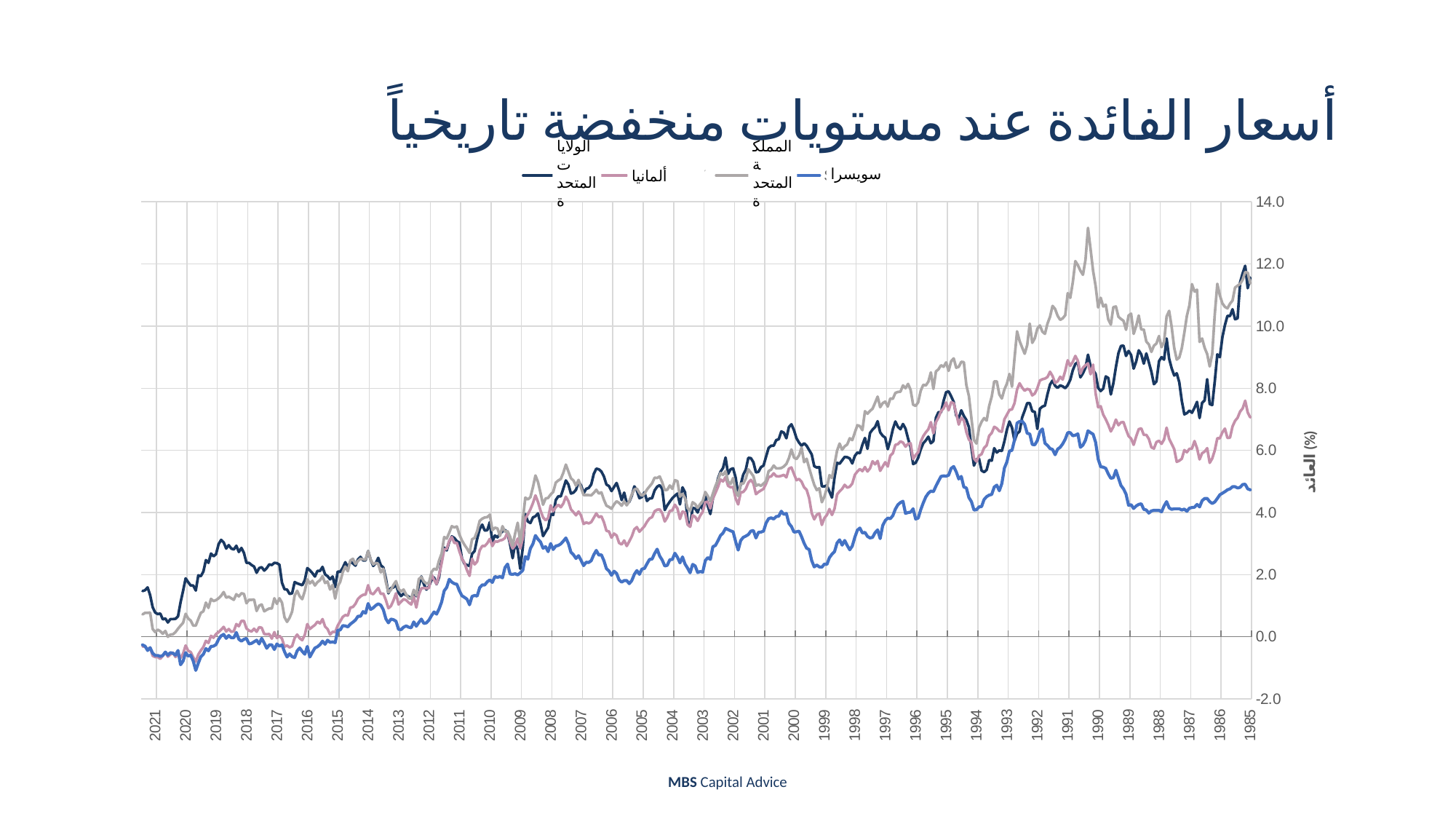

# أسعار الفائدة عند مستويات منخفضة تاريخياً

### Chart

| Category | US | GERMANY | UK | SWITZERLAND |
|---|---|---|---|---|
| 31047 | None | None | None | None |
| 31078 | 11.56 | 7.06 | 11.37 | 4.73 |
| 31106 | 11.22 | 7.22 | 11.72 | 4.76 |
| 31137 | 11.94 | 7.6 | 11.74 | 4.91 |
| 31167 | 11.7 | 7.35 | 11.49 | 4.9 |
| 31198 | 11.41 | 7.25 | 11.36 | 4.81 |
| 31228 | 10.25 | 7.05 | 11.3 | 4.79 |
| 31259 | 10.22 | 6.95 | 11.24 | 4.83 |
| 31290 | 10.54 | 6.77 | 10.82 | 4.83 |
| 31320 | 10.32 | 6.41 | 10.72 | 4.76 |
| 31351 | 10.33 | 6.4 | 10.57 | 4.73 |
| 31381 | 10.03 | 6.7 | 10.62 | 4.67 |
| 31412 | 9.64 | 6.58 | 10.73 | 4.62 |
| 31443 | 9.0 | 6.39 | 10.99 | 4.57 |
| 31471 | 9.09 | 6.39 | 11.36 | 4.45 |
| 31502 | 8.22 | 6.0 | 10.38 | 4.34 |
| 31532 | 7.46 | 5.74 | 9.11 | 4.29 |
| 31563 | 7.49 | 5.6 | 8.7 | 4.35 |
| 31593 | 8.29 | 6.07 | 9.1 | 4.45 |
| 31624 | 7.61 | 5.96 | 9.3 | 4.45 |
| 31655 | 7.53 | 5.91 | 9.6 | 4.38 |
| 31685 | 7.04 | 5.71 | 9.49 | 4.18 |
| 31716 | 7.56 | 6.07 | 11.17 | 4.26 |
| 31746 | 7.37 | 6.3 | 11.11 | 4.17 |
| 31777 | 7.21 | 6.06 | 11.35 | 4.16 |
| 31808 | 7.28 | 6.05 | 10.67 | 4.14 |
| 31836 | 7.2 | 5.94 | 10.33 | 4.04 |
| 31867 | 7.16 | 6.01 | 9.79 | 4.11 |
| 31897 | 7.59 | 5.73 | 9.29 | 4.08 |
| 31928 | 8.19 | 5.67 | 8.99 | 4.12 |
| 31958 | 8.48 | 5.63 | 8.92 | 4.12 |
| 31989 | 8.41 | 6.04 | 9.3 | 4.12 |
| 32020 | 8.64 | 6.21 | 9.97 | 4.1 |
| 32050 | 8.95 | 6.37 | 10.49 | 4.15 |
| 32081 | 9.6 | 6.73 | 10.31 | 4.35 |
| 32111 | 8.92 | 6.35 | 9.49 | 4.21 |
| 32142 | 9.0 | 6.21 | 9.32 | 4.02 |
| 32173 | 8.87 | 6.31 | 9.68 | 4.07 |
| 32202 | 8.22 | 6.27 | 9.44 | 4.07 |
| 32233 | 8.13 | 6.06 | 9.37 | 4.07 |
| 32263 | 8.53 | 6.1 | 9.17 | 4.05 |
| 32294 | 8.83 | 6.37 | 9.41 | 3.98 |
| 32324 | 9.12 | 6.5 | 9.5 | 4.08 |
| 32355 | 8.79 | 6.5 | 9.89 | 4.1 |
| 32386 | 9.09 | 6.71 | 9.89 | 4.28 |
| 32416 | 9.22 | 6.68 | 10.34 | 4.26 |
| 32447 | 8.86 | 6.45 | 10.0 | 4.21 |
| 32477 | 8.63 | 6.18 | 9.75 | 4.13 |
| 32508 | 9.07 | 6.38 | 10.4 | 4.25 |
| 32539 | 9.2 | 6.46 | 10.34 | 4.23 |
| 32567 | 9.04 | 6.67 | 9.88 | 4.59 |
| 32598 | 9.37 | 6.91 | 10.17 | 4.76 |
| 32628 | 9.36 | 6.9 | 10.23 | 4.87 |
| 32659 | 9.13 | 6.81 | 10.3 | 5.11 |
| 32689 | 8.68 | 6.99 | 10.63 | 5.36 |
| 32720 | 8.16 | 6.76 | 10.61 | 5.12 |
| 32751 | 7.8 | 6.61 | 10.05 | 5.1 |
| 32781 | 8.33 | 6.82 | 10.21 | 5.24 |
| 32812 | 8.38 | 7.0 | 10.69 | 5.42 |
| 32842 | 7.99 | 7.15 | 10.63 | 5.46 |
| 32873 | 7.91 | 7.42 | 10.91 | 5.47 |
| 32904 | 8.01 | 7.39 | 10.6 | 5.72 |
| 32932 | 8.46 | 7.83 | 11.29 | 6.26 |
| 32963 | 8.59 | 8.76 | 11.78 | 6.52 |
| 32993 | 8.71 | 8.45 | 12.48 | 6.57 |
| 33024 | 9.08 | 8.8 | 13.16 | 6.63 |
| 33054 | 8.66 | 8.74 | 12.13 | 6.33 |
| 33085 | 8.48 | 8.66 | 11.65 | 6.17 |
| 33116 | 8.35 | 8.47 | 11.78 | 6.1 |
| 33146 | 8.84 | 8.88 | 11.96 | 6.53 |
| 33177 | 8.78 | 9.04 | 12.09 | 6.49 |
| 33207 | 8.58 | 8.85 | 11.41 | 6.47 |
| 33238 | 8.27 | 8.72 | 10.91 | 6.57 |
| 33269 | 8.1 | 8.9 | 11.06 | 6.57 |
| 33297 | 8.0 | 8.56 | 10.35 | 6.36 |
| 33328 | 8.06 | 8.28 | 10.25 | 6.21 |
| 33358 | 8.09 | 8.37 | 10.2 | 6.1 |
| 33389 | 8.01 | 8.22 | 10.33 | 6.04 |
| 33419 | 8.08 | 8.17 | 10.55 | 5.86 |
| 33450 | 8.25 | 8.39 | 10.65 | 6.03 |
| 33481 | 8.12 | 8.53 | 10.3 | 6.06 |
| 33511 | 7.81 | 8.36 | 10.08 | 6.16 |
| 33542 | 7.44 | 8.31 | 9.75 | 6.23 |
| 33572 | 7.41 | 8.29 | 9.82 | 6.69 |
| 33603 | 7.34 | 8.25 | 10.02 | 6.6 |
| 33634 | 6.69 | 8.0 | 9.92 | 6.32 |
| 33663 | 7.24 | 7.83 | 9.61 | 6.18 |
| 33694 | 7.26 | 7.77 | 9.46 | 6.19 |
| 33724 | 7.52 | 7.95 | 10.08 | 6.53 |
| 33755 | 7.52 | 7.98 | 9.39 | 6.55 |
| 33785 | 7.28 | 7.92 | 9.11 | 6.84 |
| 33816 | 7.06 | 8.02 | 9.31 | 6.94 |
| 33847 | 6.61 | 8.16 | 9.52 | 6.93 |
| 33877 | 6.54 | 7.96 | 9.83 | 6.88 |
| 33908 | 6.31 | 7.52 | 8.97 | 6.34 |
| 33938 | 6.73 | 7.32 | 8.05 | 6.0 |
| 33969 | 6.93 | 7.3 | 8.46 | 5.98 |
| 34000 | 6.67 | 7.15 | 8.15 | 5.63 |
| 34028 | 6.29 | 7.0 | 7.96 | 5.43 |
| 34059 | 5.98 | 6.6 | 7.67 | 4.93 |
| 34089 | 6.0 | 6.62 | 7.8 | 4.7 |
| 34120 | 5.93 | 6.71 | 8.22 | 4.88 |
| 34150 | 6.07 | 6.76 | 8.22 | 4.82 |
| 34181 | 5.67 | 6.56 | 7.73 | 4.58 |
| 34212 | 5.69 | 6.47 | 7.43 | 4.56 |
| 34242 | 5.37 | 6.16 | 6.96 | 4.51 |
| 34273 | 5.3 | 6.08 | 7.04 | 4.42 |
| 34303 | 5.35 | 5.88 | 6.92 | 4.19 |
| 34334 | 5.73 | 5.83 | 6.73 | 4.18 |
| 34365 | 5.71 | 5.64 | 6.22 | 4.09 |
| 34393 | 5.51 | 5.74 | 6.33 | 4.08 |
| 34424 | 6.09 | 6.26 | 7.03 | 4.35 |
| 34454 | 6.75 | 6.35 | 7.75 | 4.48 |
| 34485 | 6.98 | 6.59 | 8.1 | 4.79 |
| 34515 | 7.11 | 6.97 | 8.84 | 4.82 |
| 34546 | 7.29 | 7.05 | 8.85 | 5.16 |
| 34577 | 7.04 | 6.83 | 8.69 | 5.08 |
| 34607 | 7.12 | 7.19 | 8.66 | 5.31 |
| 34638 | 7.56 | 7.52 | 8.96 | 5.48 |
| 34668 | 7.74 | 7.55 | 8.87 | 5.42 |
| 34699 | 7.9 | 7.29 | 8.56 | 5.2 |
| 34730 | 7.87 | 7.54 | 8.83 | 5.17 |
| 34758 | 7.59 | 7.35 | 8.69 | 5.18 |
| 34789 | 7.22 | 7.26 | 8.74 | 5.16 |
| 34819 | 7.23 | 7.06 | 8.61 | 5.01 |
| 34850 | 7.05 | 6.91 | 8.54 | 4.85 |
| 34880 | 6.3 | 6.55 | 7.98 | 4.67 |
| 34911 | 6.23 | 6.91 | 8.51 | 4.69 |
| 34942 | 6.44 | 6.68 | 8.21 | 4.62 |
| 34972 | 6.32 | 6.58 | 8.09 | 4.5 |
| 35003 | 6.23 | 6.46 | 8.11 | 4.31 |
| 35033 | 6.03 | 6.28 | 7.92 | 4.09 |
| 35064 | 5.76 | 5.94 | 7.55 | 3.82 |
| 35095 | 5.6 | 5.85 | 7.43 | 3.79 |
| 35124 | 5.56 | 5.72 | 7.47 | 4.12 |
| 35155 | 6.1 | 6.23 | 7.95 | 4.01 |
| 35185 | 6.38 | 6.21 | 8.14 | 4.0 |
| 35216 | 6.7 | 6.12 | 8.0 | 3.97 |
| 35246 | 6.85 | 6.25 | 8.09 | 4.36 |
| 35277 | 6.68 | 6.29 | 7.89 | 4.32 |
| 35308 | 6.76 | 6.2 | 7.88 | 4.25 |
| 35338 | 6.93 | 6.18 | 7.85 | 4.11 |
| 35369 | 6.68 | 5.91 | 7.66 | 3.9 |
| 35399 | 6.32 | 5.83 | 7.67 | 3.8 |
| 35430 | 6.04 | 5.48 | 7.41 | 3.82 |
| 35461 | 6.41 | 5.62 | 7.57 | 3.74 |
| 35489 | 6.47 | 5.48 | 7.52 | 3.58 |
| 35520 | 6.58 | 5.34 | 7.39 | 3.16 |
| 35550 | 6.94 | 5.66 | 7.73 | 3.44 |
| 35581 | 6.75 | 5.55 | 7.53 | 3.35 |
| 35611 | 6.67 | 5.65 | 7.34 | 3.2 |
| 35642 | 6.56 | 5.42 | 7.27 | 3.18 |
| 35673 | 6.05 | 5.32 | 7.18 | 3.23 |
| 35703 | 6.4 | 5.46 | 7.26 | 3.36 |
| 35734 | 6.18 | 5.33 | 6.65 | 3.34 |
| 35764 | 5.91 | 5.4 | 6.78 | 3.5 |
| 35795 | 5.93 | 5.32 | 6.81 | 3.43 |
| 35826 | 5.82 | 5.21 | 6.57 | 3.2 |
| 35854 | 5.58 | 4.93 | 6.33 | 2.92 |
| 35885 | 5.74 | 4.83 | 6.39 | 2.8 |
| 35915 | 5.78 | 4.8 | 6.19 | 2.94 |
| 35946 | 5.79 | 4.89 | 6.13 | 3.1 |
| 35976 | 5.68 | 4.76 | 6.02 | 2.95 |
| 36007 | 5.57 | 4.68 | 6.22 | 3.12 |
| 36038 | 5.6 | 4.58 | 5.99 | 3.02 |
| 36068 | 5.13 | 4.12 | 5.55 | 2.74 |
| 36099 | 4.48 | 3.92 | 5.11 | 2.66 |
| 36129 | 4.67 | 4.11 | 5.2 | 2.55 |
| 36160 | 4.87 | 3.92 | 4.79 | 2.33 |
| 36191 | 4.84 | 3.82 | 4.51 | 2.34 |
| 36219 | 4.84 | 3.6 | 4.33 | 2.24 |
| 36250 | 5.46 | 3.97 | 4.78 | 2.25 |
| 36280 | 5.45 | 3.93 | 4.72 | 2.31 |
| 36311 | 5.49 | 3.78 | 4.89 | 2.25 |
| 36341 | 5.87 | 3.98 | 5.15 | 2.45 |
| 36372 | 6.01 | 4.46 | 5.43 | 2.81 |
| 36403 | 6.15 | 4.73 | 5.73 | 2.85 |
| 36433 | 6.23 | 4.81 | 5.62 | 3.01 |
| 36464 | 6.15 | 4.99 | 6.09 | 3.22 |
| 36494 | 6.25 | 5.08 | 5.84 | 3.4 |
| 36525 | 6.39 | 5.04 | 5.72 | 3.38 |
| 36556 | 6.65 | 5.24 | 5.77 | 3.37 |
| 36585 | 6.84 | 5.45 | 6.03 | 3.55 |
| 36616 | 6.75 | 5.41 | 5.75 | 3.65 |
| 36646 | 6.39 | 5.13 | 5.56 | 3.97 |
| 36677 | 6.57 | 5.21 | 5.48 | 3.94 |
| 36707 | 6.61 | 5.18 | 5.43 | 4.04 |
| 36738 | 6.36 | 5.16 | 5.42 | 3.88 |
| 36769 | 6.33 | 5.17 | 5.42 | 3.87 |
| 36799 | 6.15 | 5.26 | 5.51 | 3.79 |
| 36830 | 6.15 | 5.16 | 5.38 | 3.83 |
| 36860 | 6.08 | 5.14 | 5.33 | 3.8 |
| 36891 | 5.8 | 4.93 | 5.01 | 3.66 |
| 36922 | 5.51 | 4.76 | 4.93 | 3.4 |
| 36950 | 5.46 | 4.71 | 4.86 | 3.37 |
| 36981 | 5.31 | 4.66 | 4.9 | 3.36 |
| 37011 | 5.29 | 4.59 | 4.86 | 3.18 |
| 37042 | 5.62 | 4.94 | 5.17 | 3.42 |
| 37072 | 5.75 | 5.05 | 5.28 | 3.4 |
| 37103 | 5.76 | 4.96 | 5.39 | 3.29 |
| 37134 | 5.38 | 4.76 | 5.09 | 3.24 |
| 37164 | 5.22 | 4.66 | 4.93 | 3.2 |
| 37195 | 4.9 | 4.65 | 4.93 | 3.1 |
| 37225 | 4.57 | 4.26 | 4.53 | 2.79 |
| 37256 | 5.12 | 4.45 | 4.69 | 3.06 |
| 37287 | 5.42 | 4.82 | 5.11 | 3.38 |
| 37315 | 5.39 | 4.81 | 4.92 | 3.41 |
| 37346 | 5.24 | 4.86 | 5.0 | 3.45 |
| 37376 | 5.77 | 5.14 | 5.33 | 3.49 |
| 37407 | 5.43 | 5.0 | 5.21 | 3.34 |
| 37437 | 5.31 | 5.06 | 5.27 | 3.26 |
| 37468 | 5.09 | 4.82 | 5.04 | 3.09 |
| 37499 | 4.69 | 4.63 | 4.85 | 2.94 |
| 37529 | 4.45 | 4.45 | 4.61 | 2.9 |
| 37560 | 3.95 | 4.13 | 4.36 | 2.49 |
| 37590 | 4.21 | 4.35 | 4.53 | 2.55 |
| 37621 | 4.53 | 4.33 | 4.66 | 2.45 |
| 37652 | 4.1 | 4.02 | 4.37 | 2.08 |
| 37680 | 4.26 | 3.9 | 4.27 | 2.1 |
| 37711 | 4.0 | 3.73 | 4.15 | 2.07 |
| 37741 | 4.13 | 3.86 | 4.27 | 2.28 |
| 37772 | 4.15 | 3.91 | 4.33 | 2.33 |
| 37802 | 3.56 | 3.54 | 4.05 | 2.06 |
| 37833 | 3.73 | 3.61 | 4.14 | 2.21 |
| 37864 | 4.65 | 4.0 | 4.46 | 2.34 |
| 37894 | 4.81 | 4.03 | 4.6 | 2.57 |
| 37925 | 4.26 | 3.79 | 4.51 | 2.38 |
| 37955 | 4.61 | 4.13 | 5.01 | 2.56 |
| 37986 | 4.54 | 4.25 | 5.04 | 2.69 |
| 38017 | 4.46 | 4.07 | 4.76 | 2.49 |
| 38046 | 4.35 | 4.05 | 4.87 | 2.48 |
| 38077 | 4.23 | 3.84 | 4.73 | 2.3 |
| 38107 | 4.08 | 3.71 | 4.72 | 2.28 |
| 38138 | 4.76 | 3.98 | 4.97 | 2.47 |
| 38168 | 4.88 | 4.1 | 5.16 | 2.6 |
| 38199 | 4.83 | 4.09 | 5.11 | 2.82 |
| 38230 | 4.71 | 4.04 | 5.12 | 2.68 |
| 38260 | 4.46 | 3.85 | 4.94 | 2.5 |
| 38291 | 4.45 | 3.81 | 4.84 | 2.49 |
| 38321 | 4.37 | 3.7 | 4.74 | 2.35 |
| 38352 | 4.65 | 3.56 | 4.6 | 2.2 |
| 38383 | 4.5 | 3.47 | 4.54 | 2.18 |
| 38411 | 4.46 | 3.38 | 4.63 | 2.01 |
| 38442 | 4.71 | 3.53 | 4.77 | 2.13 |
| 38472 | 4.84 | 3.46 | 4.74 | 2.01 |
| 38503 | 4.54 | 3.23 | 4.58 | 1.81 |
| 38533 | 4.34 | 3.07 | 4.36 | 1.71 |
| 38564 | 4.3 | 2.92 | 4.23 | 1.81 |
| 38595 | 4.64 | 3.1 | 4.36 | 1.81 |
| 38625 | 4.4 | 2.97 | 4.22 | 1.76 |
| 38656 | 4.71 | 3.02 | 4.31 | 1.83 |
| 38686 | 4.95 | 3.26 | 4.36 | 2.04 |
| 38717 | 4.82 | 3.32 | 4.26 | 2.11 |
| 38748 | 4.69 | 3.19 | 4.12 | 1.98 |
| 38776 | 4.85 | 3.39 | 4.18 | 2.12 |
| 38807 | 4.9 | 3.41 | 4.22 | 2.19 |
| 38837 | 5.16 | 3.69 | 4.41 | 2.45 |
| 38868 | 5.32 | 3.88 | 4.65 | 2.64 |
| 38898 | 5.39 | 3.85 | 4.61 | 2.63 |
| 38929 | 5.41 | 3.97 | 4.73 | 2.78 |
| 38960 | 5.24 | 3.83 | 4.63 | 2.64 |
| 38990 | 4.9 | 3.69 | 4.55 | 2.45 |
| 39021 | 4.79 | 3.65 | 4.56 | 2.39 |
| 39051 | 4.76 | 3.68 | 4.56 | 2.4 |
| 39082 | 4.62 | 3.63 | 4.56 | 2.29 |
| 39113 | 4.87 | 3.9 | 4.79 | 2.46 |
| 39141 | 4.99 | 4.03 | 5.05 | 2.61 |
| 39172 | 4.73 | 3.91 | 4.86 | 2.52 |
| 39202 | 4.64 | 4.01 | 5.03 | 2.64 |
| 39233 | 4.61 | 4.1 | 5.1 | 2.72 |
| 39263 | 4.9 | 4.36 | 5.32 | 3.0 |
| 39294 | 5.03 | 4.51 | 5.54 | 3.18 |
| 39325 | 4.77 | 4.29 | 5.28 | 3.08 |
| 39355 | 4.52 | 4.17 | 5.08 | 2.99 |
| 39386 | 4.52 | 4.25 | 5.03 | 2.94 |
| 39416 | 4.4 | 4.17 | 4.96 | 2.92 |
| 39447 | 3.92 | 4.04 | 4.66 | 2.81 |
| 39478 | 3.95 | 4.23 | 4.58 | 3.0 |
| 39507 | 3.51 | 3.82 | 4.47 | 2.74 |
| 39538 | 3.38 | 3.75 | 4.45 | 2.9 |
| 39568 | 3.24 | 3.84 | 4.25 | 2.85 |
| 39599 | 3.64 | 4.06 | 4.63 | 3.05 |
| 39629 | 3.97 | 4.34 | 4.98 | 3.14 |
| 39660 | 3.88 | 4.55 | 5.19 | 3.26 |
| 39691 | 3.84 | 4.3 | 4.81 | 2.99 |
| 39721 | 3.66 | 4.1 | 4.49 | 2.84 |
| 39752 | 3.71 | 3.94 | 4.42 | 2.5 |
| 39782 | 3.95 | 3.81 | 4.48 | 2.58 |
| 39813 | 2.87 | 3.16 | 3.75 | 2.14 |
| 39844 | 2.19 | 2.84 | 3.03 | 2.06 |
| 39872 | 2.81 | 3.16 | 3.67 | 1.99 |
| 39903 | 3.0 | 2.95 | 3.33 | 2.03 |
| 39933 | 2.53 | 2.84 | 2.93 | 2.01 |
| 39964 | 2.97 | 3.04 | 3.22 | 2.02 |
| 39994 | 3.33 | 3.37 | 3.4 | 2.34 |
| 40025 | 3.44 | 3.18 | 3.38 | 2.23 |
| 40056 | 3.39 | 3.12 | 3.56 | 1.9 |
| 40086 | 3.32 | 3.1 | 3.25 | 1.94 |
| 40117 | 3.2 | 3.06 | 3.49 | 1.91 |
| 40147 | 3.26 | 3.07 | 3.51 | 1.94 |
| 40178 | 3.06 | 2.92 | 3.43 | 1.75 |
| 40209 | 3.69 | 3.15 | 3.93 | 1.83 |
| 40237 | 3.43 | 3.01 | 3.85 | 1.77 |
| 40268 | 3.42 | 2.92 | 3.84 | 1.67 |
| 40298 | 3.61 | 2.92 | 3.8 | 1.67 |
| 40329 | 3.46 | 2.78 | 3.73 | 1.58 |
| 40359 | 3.15 | 2.42 | 3.4 | 1.31 |
| 40390 | 2.76 | 2.33 | 3.18 | 1.33 |
| 40421 | 2.67 | 2.51 | 3.14 | 1.3 |
| 40451 | 2.28 | 1.96 | 2.7 | 1.03 |
| 40482 | 2.31 | 2.14 | 2.84 | 1.21 |
| 40512 | 2.35 | 2.38 | 2.96 | 1.27 |
| 40543 | 2.52 | 2.51 | 3.1 | 1.32 |
| 40574 | 3.03 | 2.75 | 3.29 | 1.48 |
| 40602 | 3.08 | 3.02 | 3.55 | 1.69 |
| 40633 | 3.18 | 3.02 | 3.52 | 1.71 |
| 40663 | 3.23 | 3.21 | 3.56 | 1.76 |
| 40694 | 3.06 | 3.09 | 3.35 | 1.85 |
| 40724 | 2.78 | 2.83 | 3.16 | 1.59 |
| 40755 | 2.87 | 2.81 | 3.21 | 1.48 |
| 40786 | 2.51 | 2.37 | 2.68 | 1.12 |
| 40816 | 1.92 | 2.0 | 2.46 | 0.9 |
| 40847 | 1.69 | 1.7 | 2.16 | 0.73 |
| 40877 | 1.91 | 1.83 | 2.19 | 0.8 |
| 40908 | 1.82 | 2.01 | 2.08 | 0.68 |
| 40939 | 1.63 | 1.57 | 1.74 | 0.54 |
| 40968 | 1.52 | 1.56 | 1.71 | 0.45 |
| 40999 | 1.69 | 1.57 | 1.78 | 0.43 |
| 41029 | 1.94 | 1.56 | 1.92 | 0.57 |
| 41060 | 1.64 | 1.35 | 1.86 | 0.46 |
| 41090 | 1.31 | 0.94 | 1.33 | 0.34 |
| 41121 | 1.39 | 1.29 | 1.51 | 0.48 |
| 41152 | 1.23 | 1.04 | 1.23 | 0.29 |
| 41182 | 1.29 | 1.1 | 1.24 | 0.31 |
| 41213 | 1.34 | 1.18 | 1.36 | 0.35 |
| 41243 | 1.39 | 1.21 | 1.52 | 0.31 |
| 41274 | 1.31 | 1.13 | 1.46 | 0.23 |
| 41305 | 1.42 | 1.04 | 1.54 | 0.24 |
| 41333 | 1.67 | 1.4 | 1.79 | 0.5 |
| 41364 | 1.59 | 1.17 | 1.67 | 0.55 |
| 41394 | 1.57 | 0.99 | 1.51 | 0.57 |
| 41425 | 1.4 | 0.92 | 1.43 | 0.45 |
| 41455 | 1.88 | 1.18 | 1.76 | 0.58 |
| 41486 | 2.23 | 1.39 | 2.19 | 0.87 |
| 41517 | 2.3 | 1.38 | 2.07 | 1.02 |
| 41547 | 2.54 | 1.57 | 2.34 | 1.06 |
| 41578 | 2.37 | 1.47 | 2.38 | 1.01 |
| 41608 | 2.28 | 1.37 | 2.33 | 0.93 |
| 41639 | 2.48 | 1.41 | 2.48 | 0.88 |
| 41670 | 2.76 | 1.66 | 2.76 | 1.07 |
| 41698 | 2.46 | 1.36 | 2.48 | 0.76 |
| 41729 | 2.46 | 1.35 | 2.49 | 0.81 |
| 41759 | 2.57 | 1.3 | 2.51 | 0.66 |
| 41790 | 2.49 | 1.22 | 2.44 | 0.66 |
| 41820 | 2.29 | 1.06 | 2.34 | 0.54 |
| 41851 | 2.36 | 0.96 | 2.51 | 0.47 |
| 41882 | 2.42 | 0.94 | 2.46 | 0.41 |
| 41912 | 2.23 | 0.68 | 2.11 | 0.32 |
| 41943 | 2.4 | 0.7 | 2.26 | 0.35 |
| 41973 | 2.22 | 0.64 | 2.08 | 0.36 |
| 42004 | 2.09 | 0.5 | 1.77 | 0.22 |
| 42035 | 2.1 | 0.36 | 1.62 | 0.21 |
| 42063 | 1.6 | 0.15 | 1.23 | -0.19 |
| 42094 | 1.94 | 0.16 | 1.67 | -0.16 |
| 42124 | 1.85 | 0.07 | 1.52 | -0.18 |
| 42155 | 1.95 | 0.25 | 1.78 | -0.11 |
| 42185 | 2.01 | 0.33 | 1.73 | -0.24 |
| 42216 | 2.25 | 0.57 | 1.95 | -0.14 |
| 42247 | 2.12 | 0.43 | 1.82 | -0.25 |
| 42277 | 2.12 | 0.49 | 1.76 | -0.32 |
| 42308 | 1.94 | 0.38 | 1.65 | -0.36 |
| 42338 | 2.05 | 0.32 | 1.8 | -0.5 |
| 42369 | 2.14 | 0.25 | 1.72 | -0.65 |
| 42400 | 2.21 | 0.41 | 1.85 | -0.31 |
| 42429 | 1.82 | 0.06 | 1.47 | -0.56 |
| 42460 | 1.66 | -0.11 | 1.21 | -0.47 |
| 42490 | 1.69 | -0.05 | 1.3 | -0.36 |
| 42521 | 1.72 | 0.07 | 1.48 | -0.45 |
| 42551 | 1.76 | -0.04 | 1.33 | -0.67 |
| 42582 | 1.4 | -0.3 | 0.81 | -0.64 |
| 42613 | 1.38 | -0.34 | 0.61 | -0.55 |
| 42643 | 1.52 | -0.28 | 0.48 | -0.65 |
| 42674 | 1.53 | -0.32 | 0.63 | -0.48 |
| 42704 | 1.74 | -0.06 | 1.1 | -0.26 |
| 42735 | 2.32 | 0.03 | 1.24 | -0.3 |
| 42766 | 2.37 | -0.04 | 1.06 | -0.23 |
| 42794 | 2.38 | 0.15 | 1.24 | -0.41 |
| 42825 | 2.31 | -0.06 | 0.91 | -0.26 |
| 42855 | 2.33 | 0.09 | 0.91 | -0.26 |
| 42886 | 2.21 | 0.08 | 0.87 | -0.37 |
| 42916 | 2.13 | 0.09 | 0.82 | -0.2 |
| 42947 | 2.24 | 0.29 | 1.04 | -0.05 |
| 42978 | 2.21 | 0.31 | 1.0 | -0.23 |
| 43008 | 2.06 | 0.16 | 0.83 | -0.11 |
| 43039 | 2.26 | 0.26 | 1.2 | -0.16 |
| 43069 | 2.31 | 0.17 | 1.19 | -0.21 |
| 43100 | 2.38 | 0.2 | 1.19 | -0.23 |
| 43131 | 2.38 | 0.27 | 1.08 | -0.05 |
| 43159 | 2.7 | 0.51 | 1.38 | -0.08 |
| 43190 | 2.86 | 0.51 | 1.4 | -0.14 |
| 43220 | 2.73 | 0.34 | 1.3 | -0.08 |
| 43251 | 2.93 | 0.41 | 1.37 | 0.14 |
| 43281 | 2.81 | 0.18 | 1.19 | -0.03 |
| 43312 | 2.84 | 0.16 | 1.24 | -0.03 |
| 43343 | 2.95 | 0.25 | 1.29 | 0.04 |
| 43373 | 2.84 | 0.17 | 1.26 | -0.05 |
| 43404 | 3.04 | 0.32 | 1.44 | 0.08 |
| 43434 | 3.12 | 0.23 | 1.32 | 0.03 |
| 43465 | 2.98 | 0.15 | 1.24 | -0.08 |
| 43496 | 2.66 | 0.09 | 1.18 | -0.25 |
| 43524 | 2.59 | -0.03 | 1.15 | -0.3 |
| 43555 | 2.68 | 0.03 | 1.22 | -0.31 |
| 43585 | 2.38 | -0.2 | 0.93 | -0.45 |
| 43616 | 2.47 | -0.13 | 1.1 | -0.38 |
| 43646 | 2.1 | -0.33 | 0.82 | -0.56 |
| 43677 | 1.95 | -0.44 | 0.77 | -0.64 |
| 43708 | 1.98 | -0.57 | 0.57 | -0.85 |
| 43738 | 1.49 | -0.8 | 0.36 | -1.08 |
| 43769 | 1.65 | -0.66 | 0.36 | -0.78 |
| 43799 | 1.65 | -0.49 | 0.52 | -0.59 |
| 43830 | 1.76 | -0.45 | 0.59 | -0.62 |
| 43861 | 1.88 | -0.28 | 0.74 | -0.51 |
| 43890 | 1.48 | -0.54 | 0.45 | -0.78 |
| 43921 | 1.11 | -0.68 | 0.36 | -0.9 |
| 43951 | 0.66 | -0.54 | 0.26 | -0.44 |
| 43982 | 0.58 | -0.65 | 0.15 | -0.59 |
| 44012 | 0.57 | -0.51 | 0.08 | -0.53 |
| 44043 | 0.57 | -0.57 | 0.07 | -0.51 |
| 44074 | 0.46 | -0.64 | 0.0 | -0.59 |
| 44104 | 0.59 | -0.5 | 0.19 | -0.49 |
| 44135 | 0.56 | -0.61 | 0.1 | -0.6 |
| 44165 | 0.75 | -0.71 | 0.18 | -0.63 |
| 44196 | 0.73 | -0.65 | 0.23 | -0.6 |
| 44227 | 0.78 | -0.65 | 0.15 | -0.6 |
| 44255 | 0.95 | -0.61 | 0.25 | -0.53 |
| 44286 | 1.34 | -0.35 | 0.78 | -0.35 |
| 44316 | 1.59 | -0.4 | 0.77 | -0.44 |
| 44347 | 1.5 | -0.32 | 0.77 | -0.3 |
| 44377 | 1.47 | -0.31 | 0.72 | -0.26 |
الولايات المتحدة
المملكة المتحدة
سويسرا
ألمانيا
MBS Capital Advice